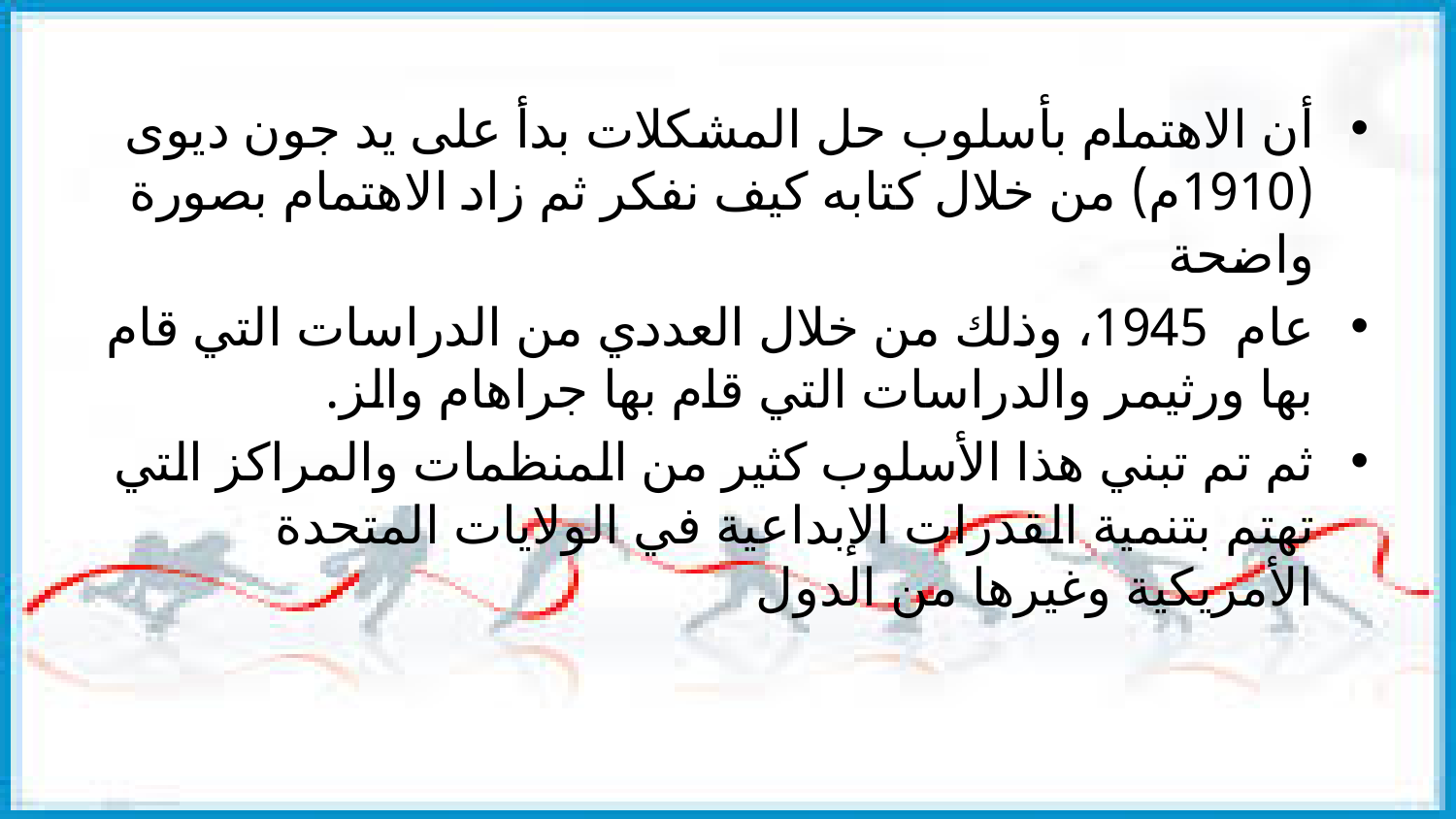

أن الاهتمام بأسلوب حل المشكلات بدأ على يد جون ديوى (1910م) من خلال كتابه كيف نفكر ثم زاد الاهتمام بصورة واضحة
عام  1945، وذلك من خلال العددي من الدراسات التي قام بها ورثيمر والدراسات التي قام بها جراهام والز.
ثم تم تبني هذا الأسلوب كثير من المنظمات والمراكز التي تهتم بتنمية القدرات الإبداعية في الولايات المتحدة الأمريكية وغيرها من الدول